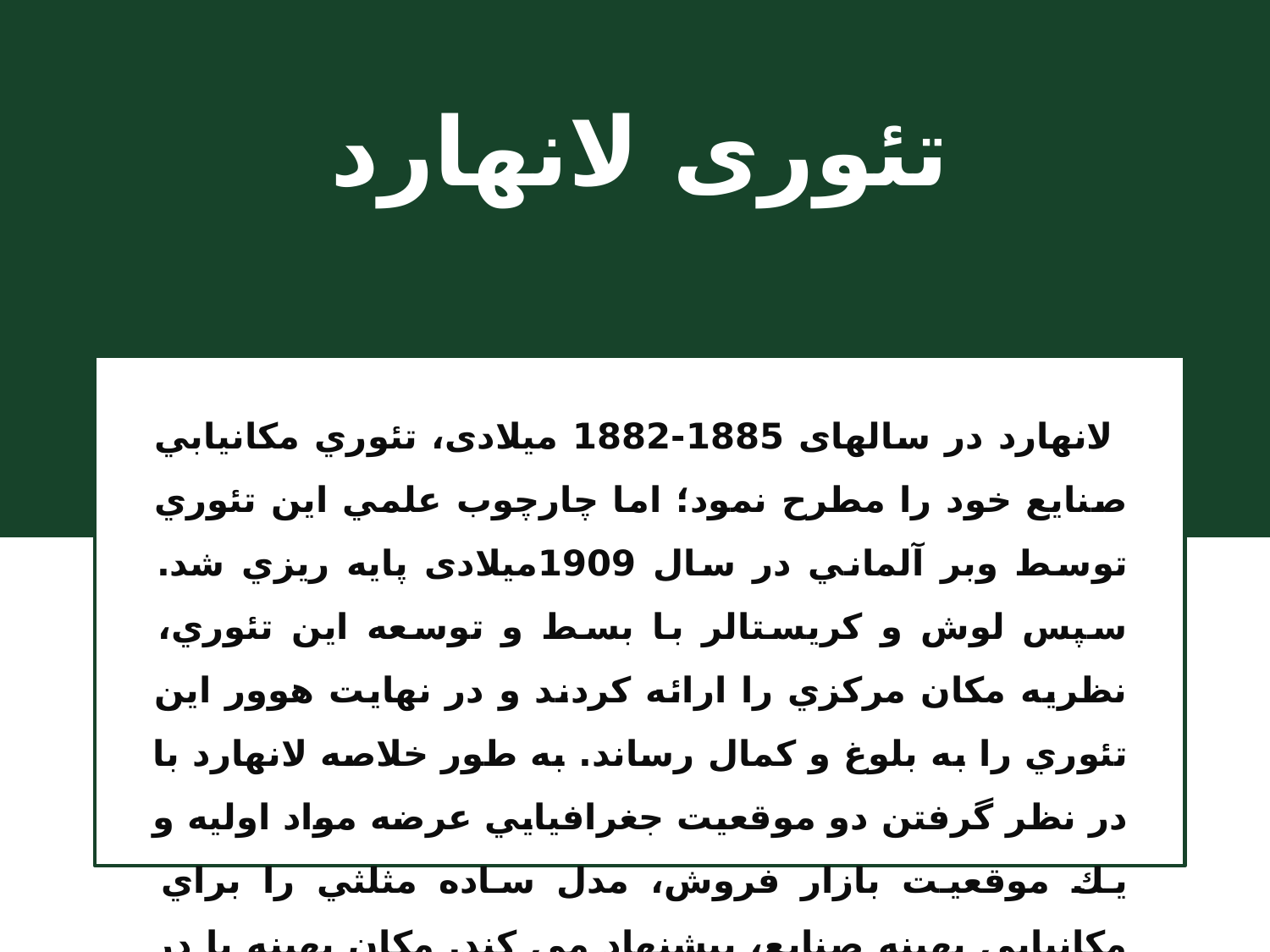

تئوری لانهارد

 لانهارد در سالهای 1885-1882 میلادی، تئوري مكانيابي صنايع خود را مطرح نمود؛ اما چارچوب علمي اين تئوري توسط وبر آلماني در سال 1909میلادی پايه ريزي شد. سپس لوش و كريستالر با بسط و توسعه اين تئوري، نظريه مكان مركزي را ارائه كردند و در نهايت هوور اين تئوري را به بلوغ و كمال رساند. به طور خلاصه لانهارد با در نظر گرفتن دو موقعیت جغرافیايي عرضه مواد اولیه و يك موقعیت بازار فروش، مدل ساده مثلثي را براي مكانيابي بهینه صنايع، پیشنهاد مي كند. مكان بهینه با در نظر گرفتن هزينه هاي حمل و نقل، بین رئوس مثلث و انجام محاسباتي نه چندان پیچیده حاصل می شود.